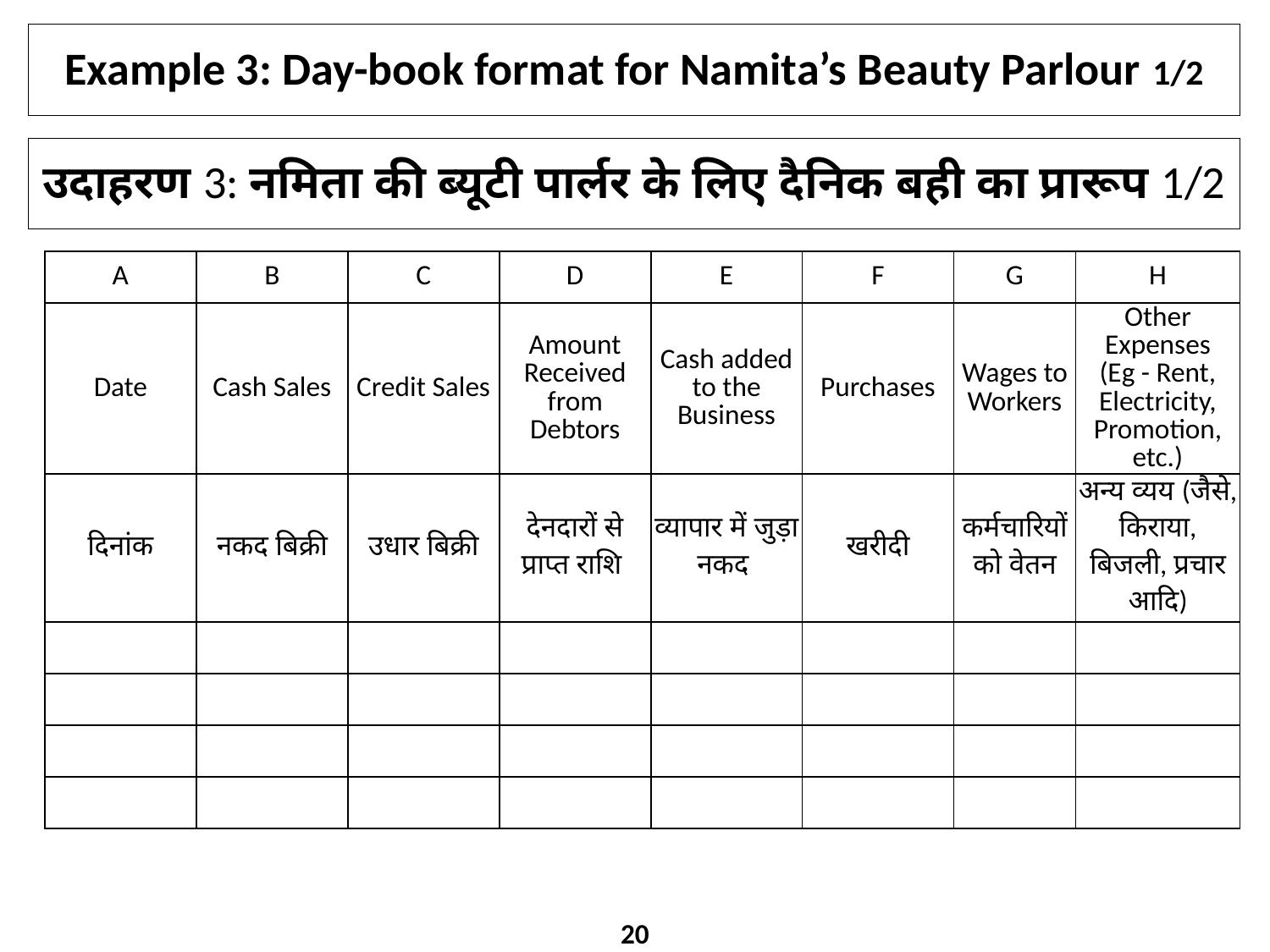

# Example 3: Day-book format for Namita’s Beauty Parlour 1/2
उदाहरण 3: नमिता की ब्यूटी पार्लर के लिए दैनिक बही का प्रारूप 1/2
| A | B | C | D | E | F | G | H |
| --- | --- | --- | --- | --- | --- | --- | --- |
| Date | Cash Sales | Credit Sales | Amount Received from Debtors | Cash added to the Business | Purchases | Wages to Workers | Other Expenses (Eg - Rent, Electricity, Promotion, etc.) |
| दिनांक | नकद बिक्री | उधार बिक्री | देनदारों से प्राप्त राशि‍ | व्यापार में जुड़ा नकद | खरीदी | कर्मचारियों को वेतन | अन्य व्यय (जैसे, किराया, बिजली, प्रचार आदि) |
|  |  |  |  |  |  |  |  |
|  |  |  |  |  |  |  |  |
|  |  |  |  |  |  |  |  |
|  |  |  |  |  |  |  |  |
20